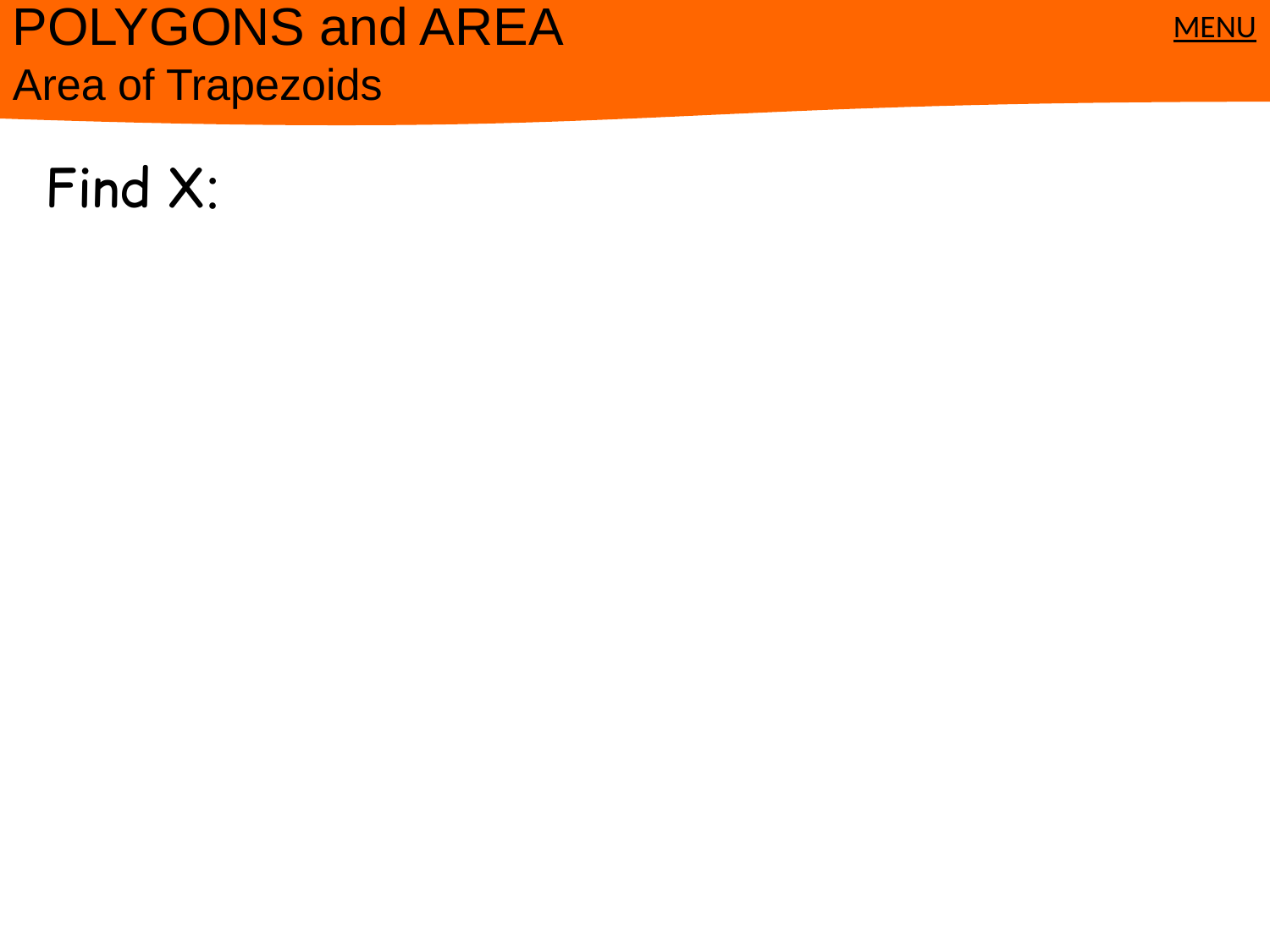

POLYGONS and AREA
Area of Trapezoids
MENU
Find X: